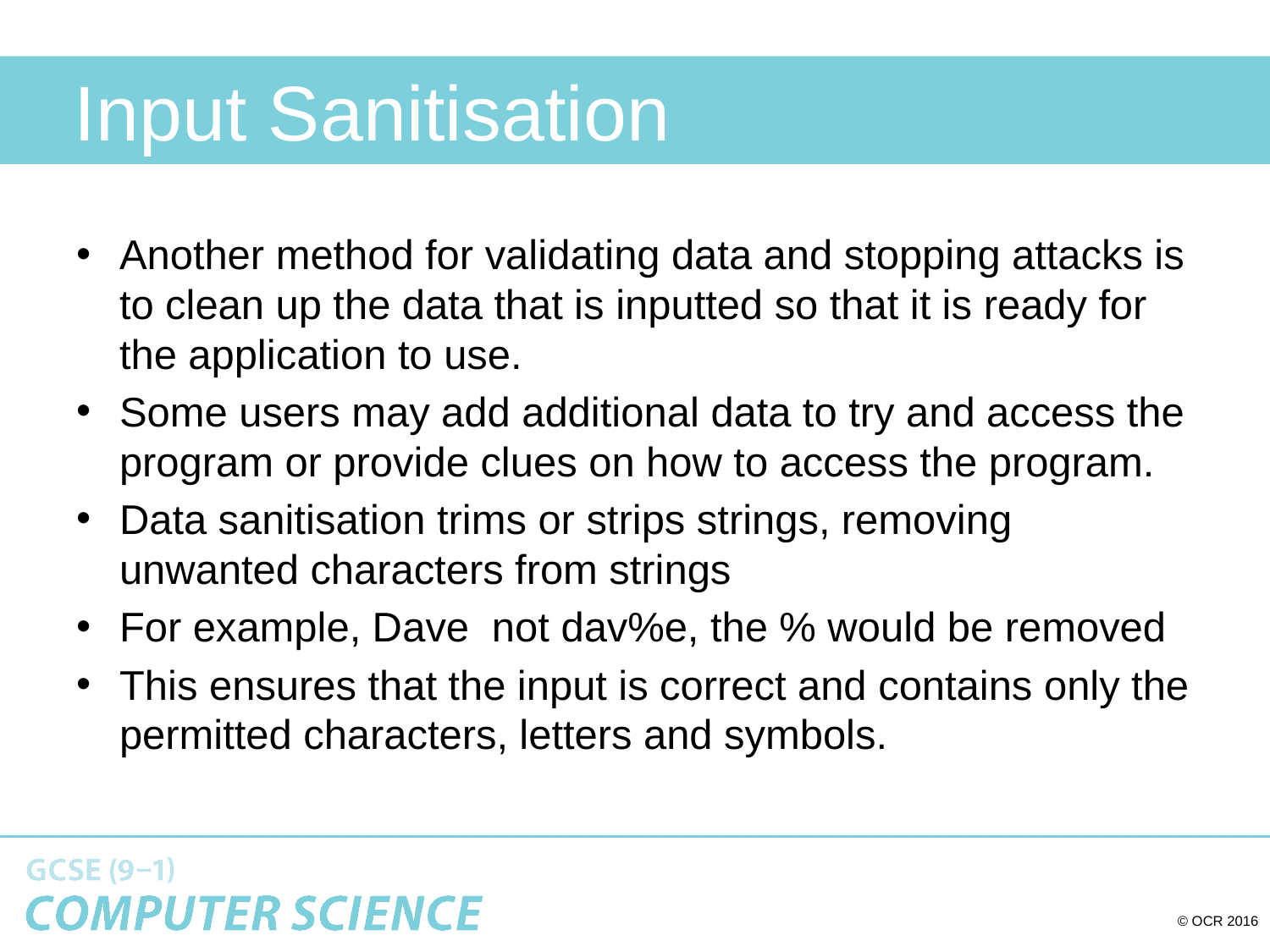

# Input Sanitisation
Another method for validating data and stopping attacks is to clean up the data that is inputted so that it is ready for the application to use.
Some users may add additional data to try and access the program or provide clues on how to access the program.
Data sanitisation trims or strips strings, removing unwanted characters from strings
For example, Dave  not dav%e, the % would be removed
This ensures that the input is correct and contains only the permitted characters, letters and symbols.